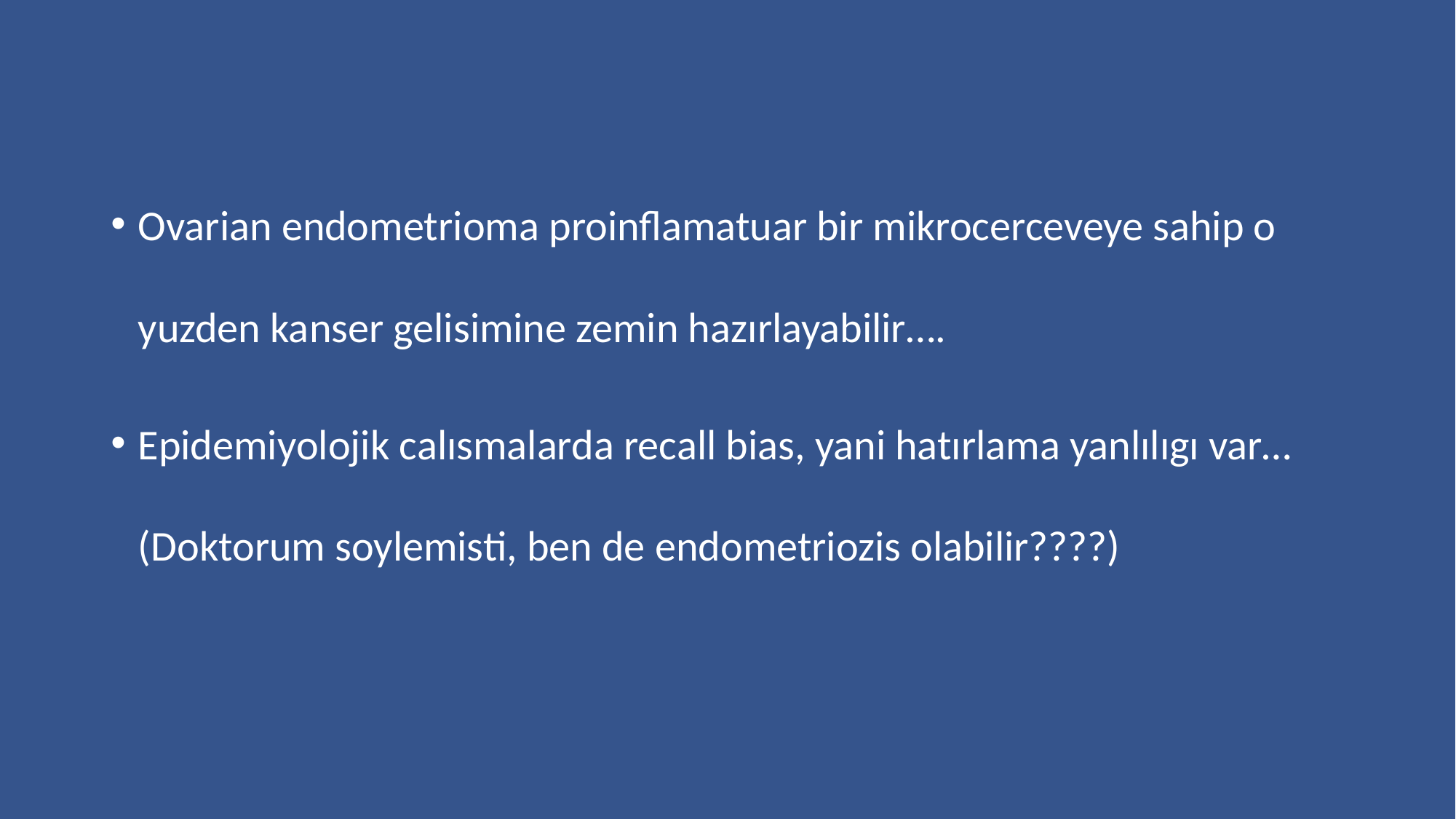

#
Ovarian endometrioma proinflamatuar bir mikrocerceveye sahip o yuzden kanser gelisimine zemin hazırlayabilir….
Epidemiyolojik calısmalarda recall bias, yani hatırlama yanlılıgı var… (Doktorum soylemisti, ben de endometriozis olabilir????)